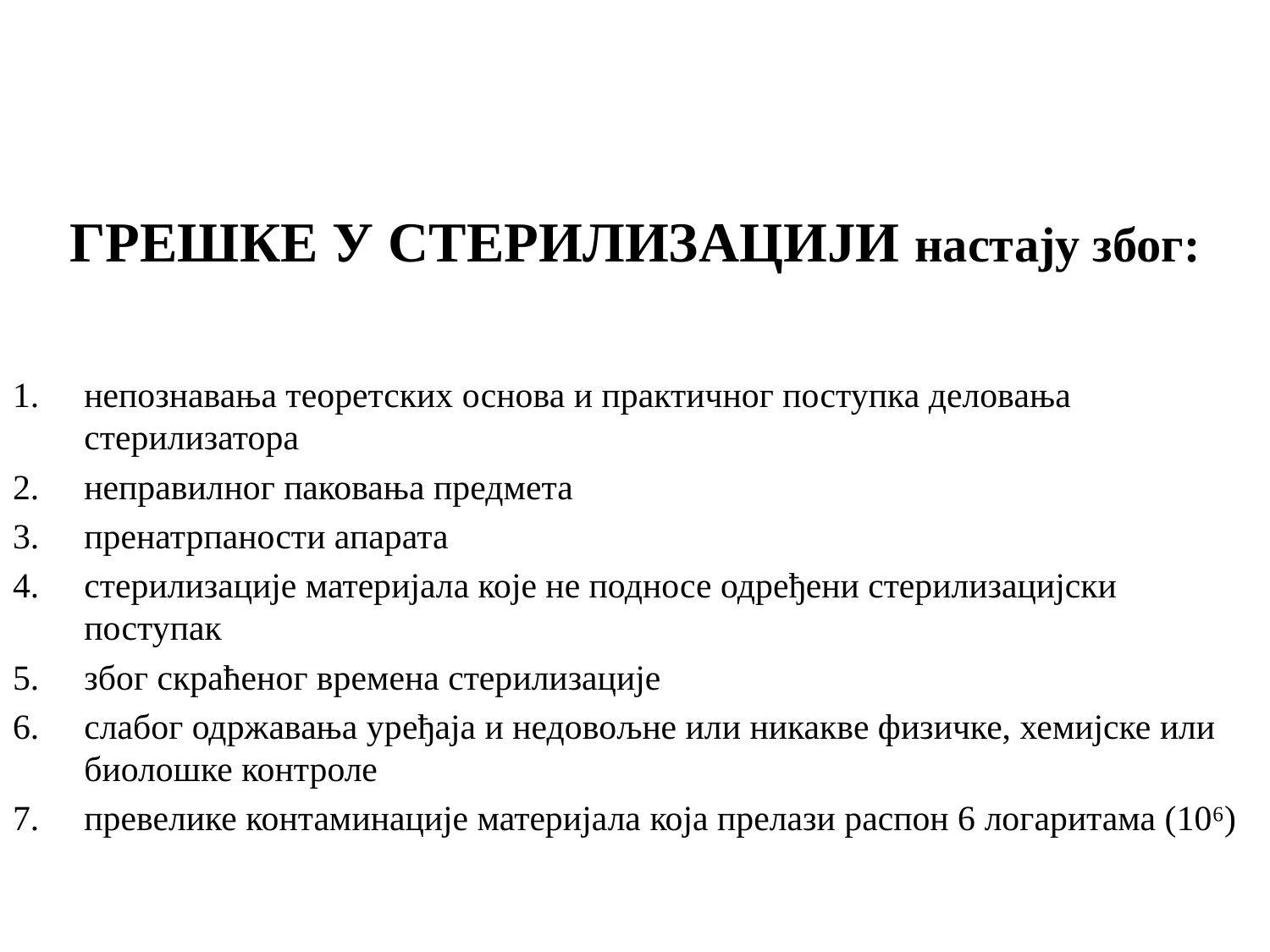

ГРЕШКЕ У СТЕРИЛИЗАЦИЈИ настају због:
непознавања теоретских основа и практичног поступка деловања стерилизатора
неправилног паковања предмета
пренатрпаности апарата
стерилизације материјала које не подносе одређени стерилизацијски поступак
због скраћеног времена стерилизације
слабог одржавања уређаја и недовољне или никакве физичке, хемијске или биолошке контроле
превелике контаминације материјала која прелази распон 6 логаритама (10⁶)